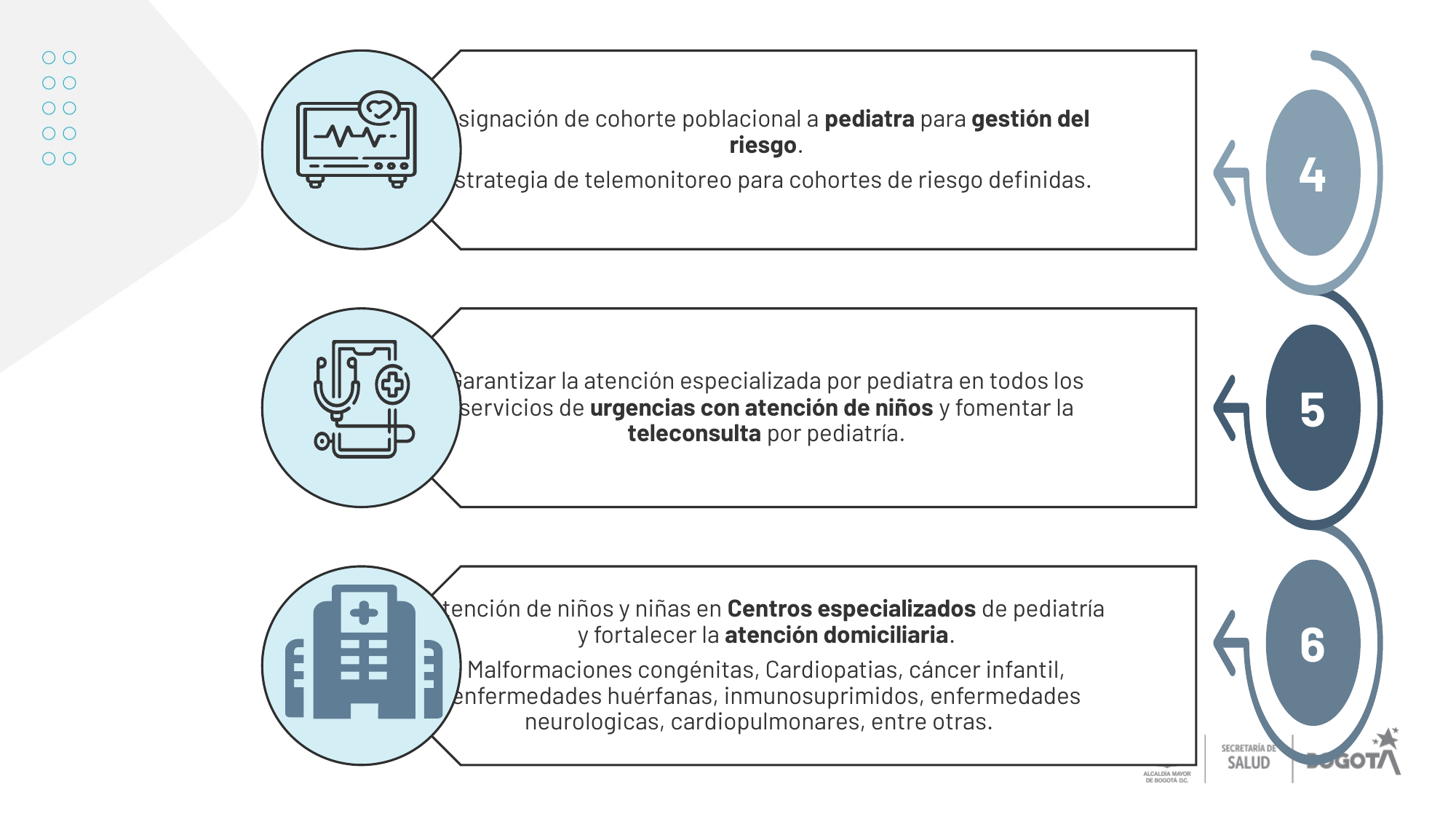

Asignación de cohorte poblacional a pediatra para gestión del riesgo.
Estrategia de telemonitoreo para cohortes de riesgo definidas.
Garantizar la atención especializada por pediatra en todos los servicios de urgencias con atención de niños y fomentar la teleconsulta por pediatría.
Atención de niños y niñas en Centros especializados de pediatría y fortalecer la atención domiciliaria.
Malformaciones congénitas, Cardiopatias, cáncer infantil, enfermedades huérfanas, inmunosuprimidos, enfermedades neurologicas, cardiopulmonares, entre otras.

4

5

6